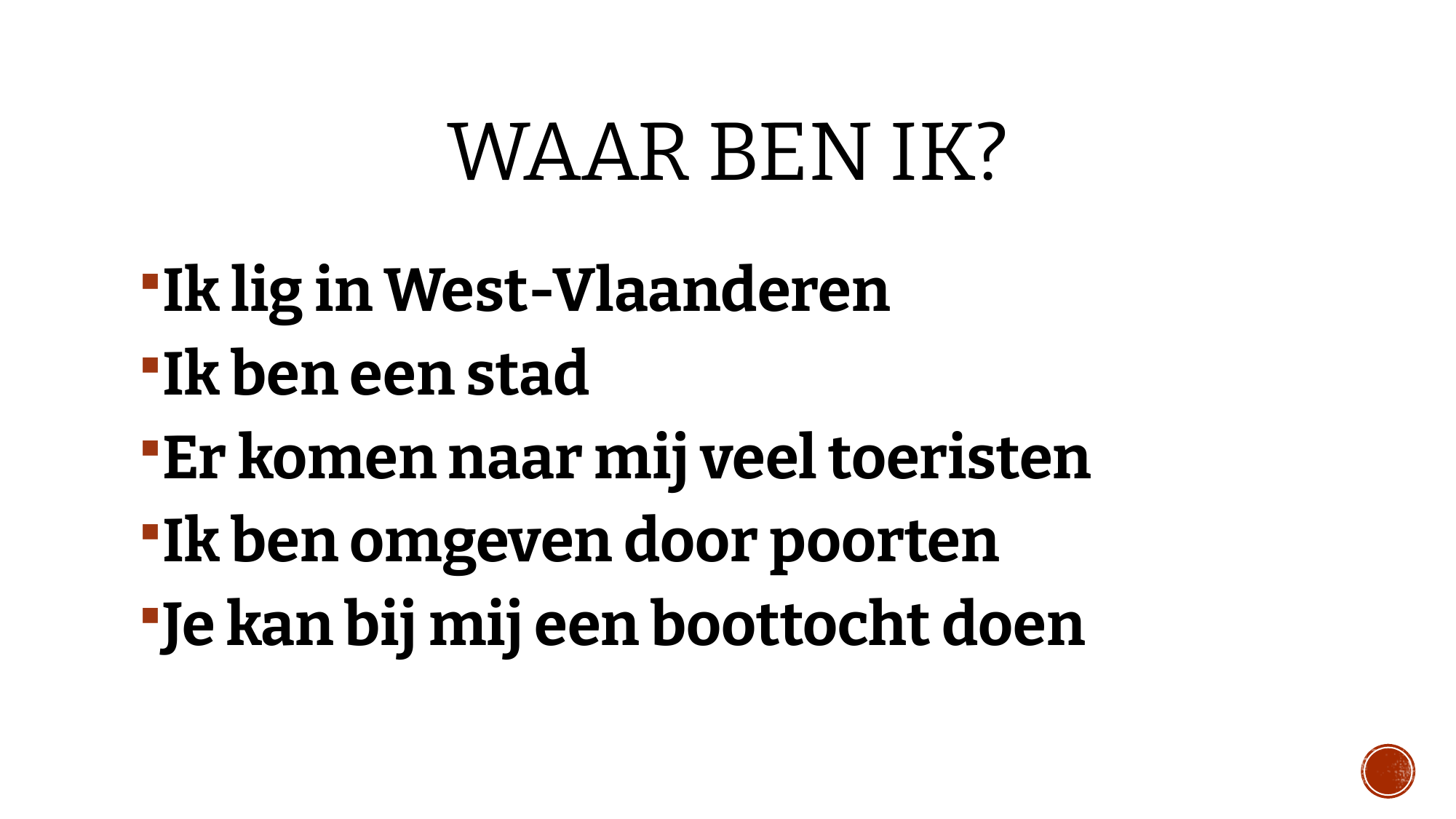

# Waar ben ik?
Ik lig in West-Vlaanderen
Ik ben een stad
Er komen naar mij veel toeristen
Ik ben omgeven door poorten
Je kan bij mij een boottocht doen